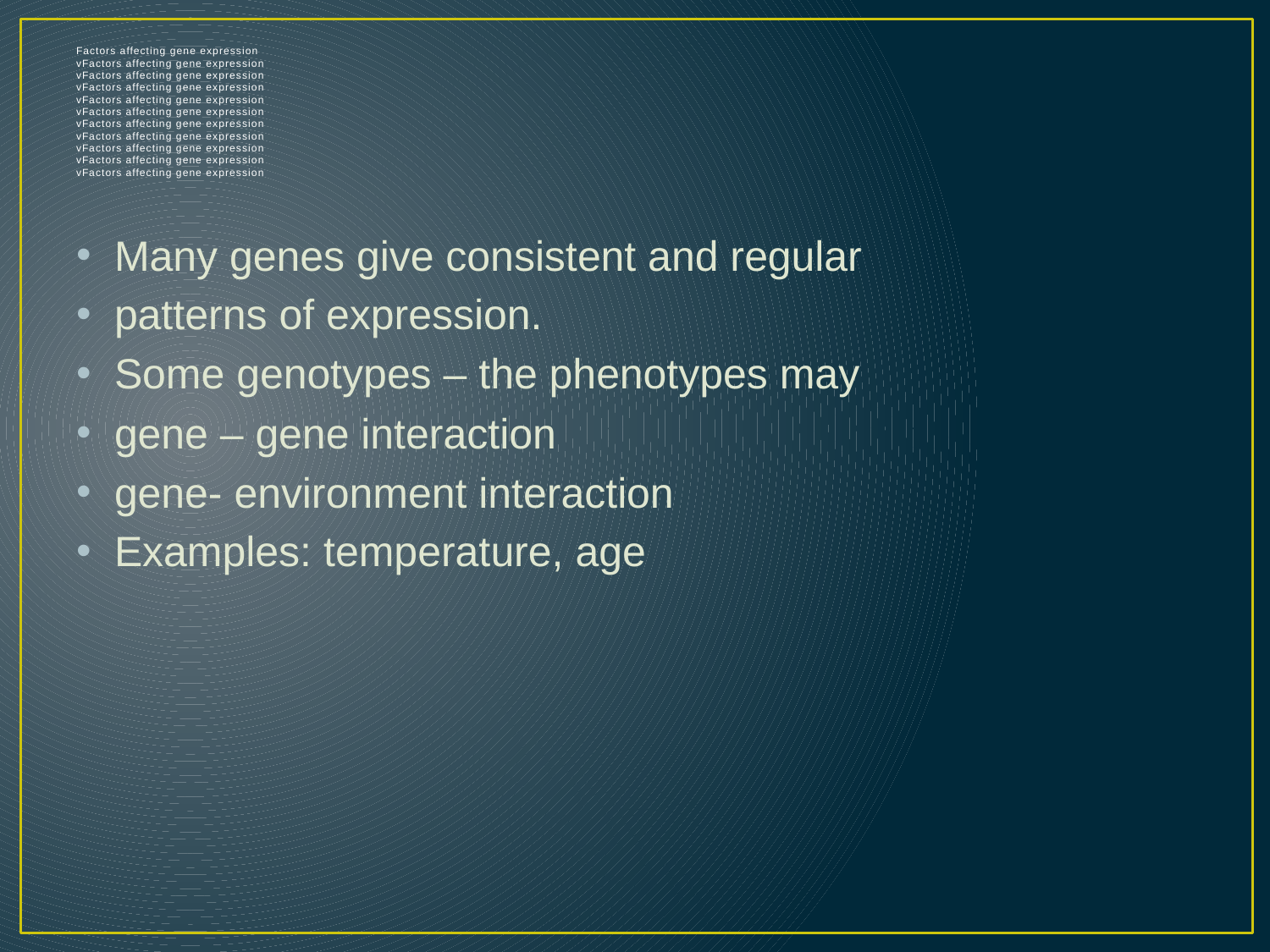

# Factors affecting gene expression vFactors affecting gene expression vFactors affecting gene expression vFactors affecting gene expression vFactors affecting gene expression vFactors affecting gene expression vFactors affecting gene expression vFactors affecting gene expression vFactors affecting gene expression vFactors affecting gene expression vFactors affecting gene expression
Many genes give consistent and regular
patterns of expression.
Some genotypes – the phenotypes may
gene – gene interaction
gene- environment interaction
Examples: temperature, age